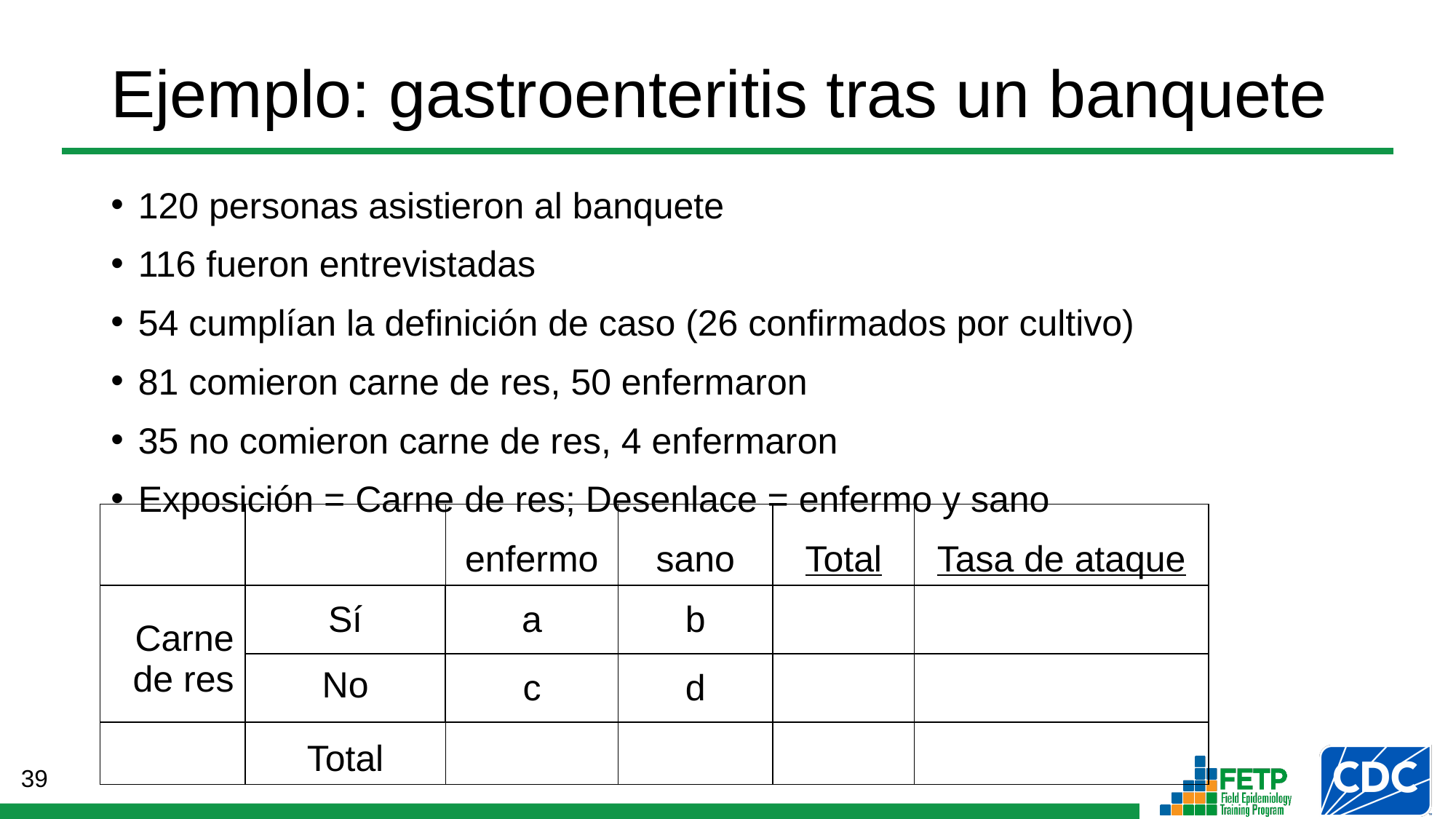

Ejemplo: gastroenteritis tras un banquete
120 personas asistieron al banquete
116 fueron entrevistadas
54 cumplían la definición de caso (26 confirmados por cultivo)
81 comieron carne de res, 50 enfermaron
35 no comieron carne de res, 4 enfermaron
Exposición = Carne de res; Desenlace = enfermo y sano

|  |  | enfermo | sano | Total | Tasa de ataque |
| --- | --- | --- | --- | --- | --- |
| Carne de res | Sí | a | b |  |  |
|  | No | c | d |  |  |
|  | Total |  |  |  |  |